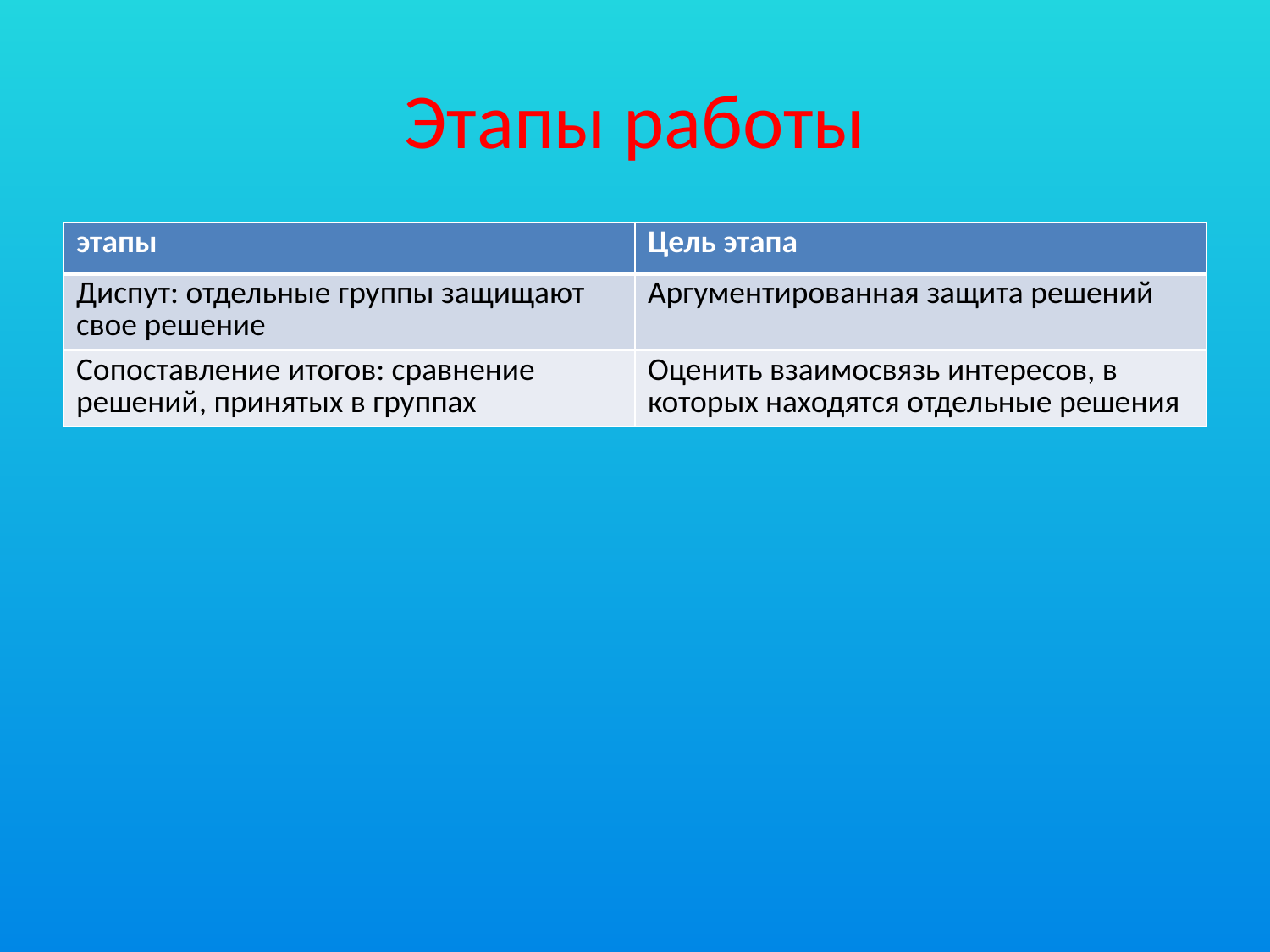

# Этапы работы
| этапы | Цель этапа |
| --- | --- |
| Диспут: отдельные группы защищают свое решение | Аргументированная защита решений |
| Сопоставление итогов: сравнение решений, принятых в группах | Оценить взаимосвязь интересов, в которых находятся отдельные решения |